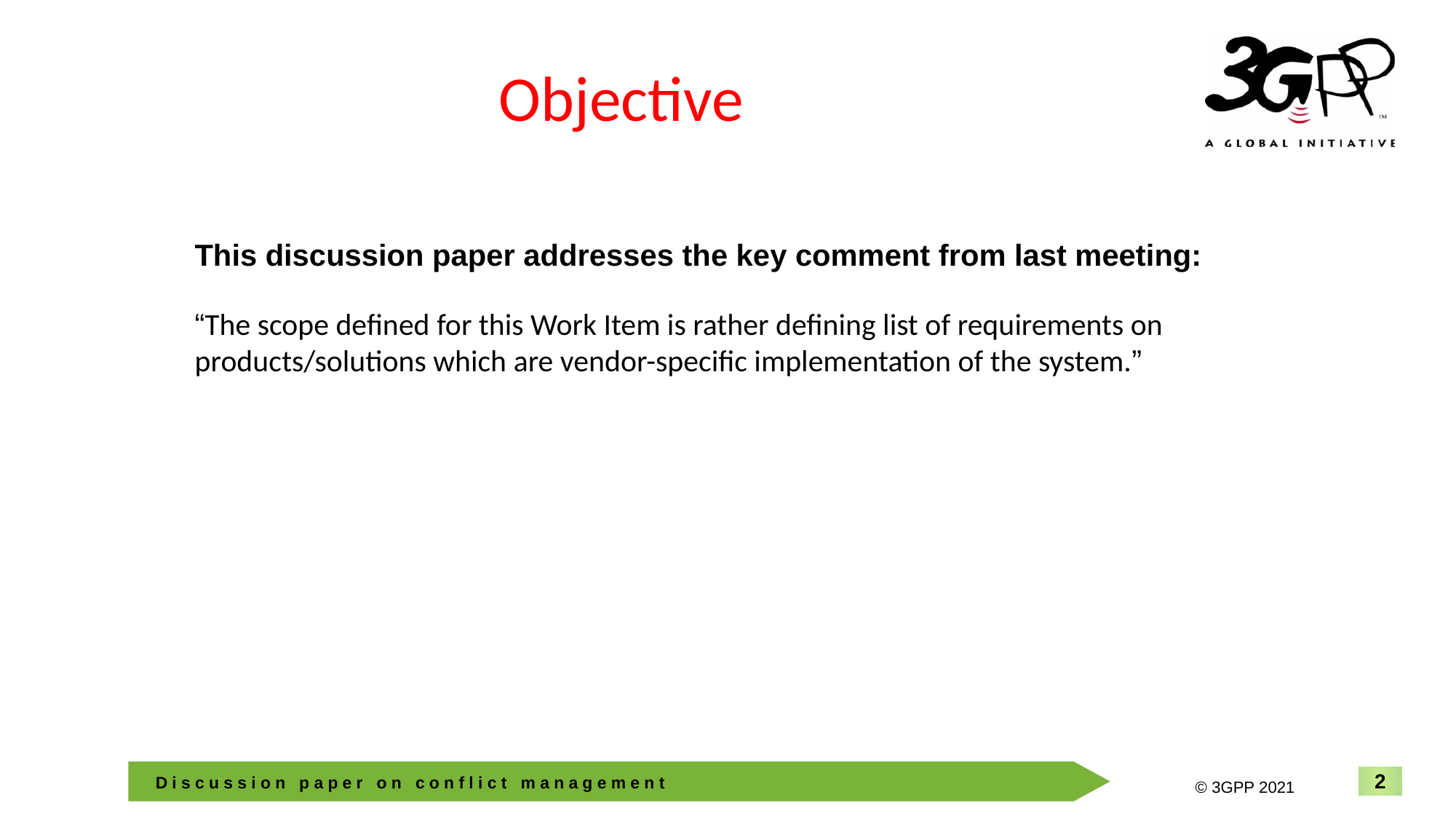

# Objective
This discussion paper addresses the key comment from last meeting:

“The scope defined for this Work Item is rather defining list of requirements on products/solutions which are vendor-specific implementation of the system.”